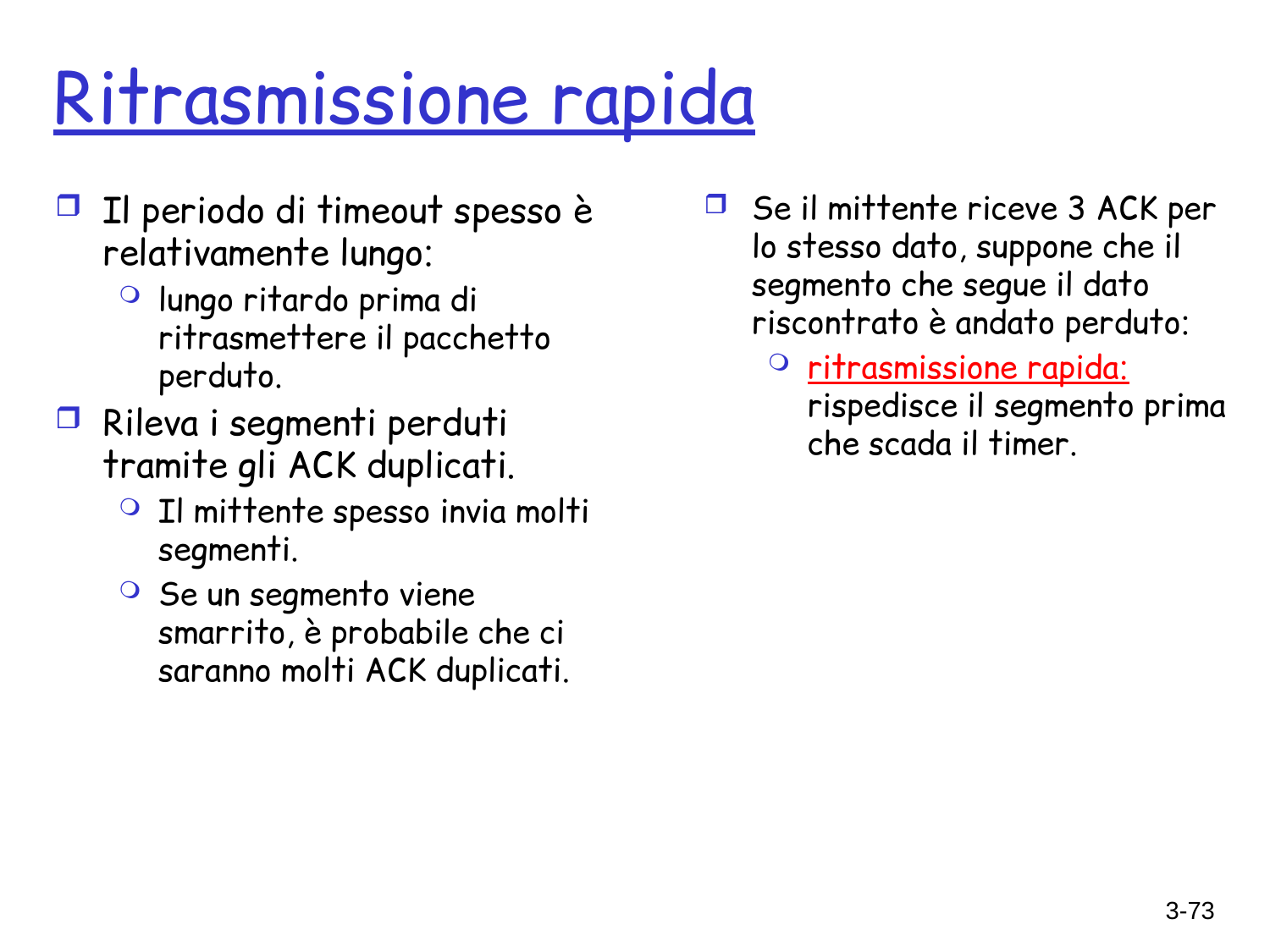

# Ritrasmissione rapida
Il periodo di timeout spesso è relativamente lungo:
lungo ritardo prima di ritrasmettere il pacchetto perduto.
Rileva i segmenti perduti tramite gli ACK duplicati.
Il mittente spesso invia molti segmenti.
Se un segmento viene smarrito, è probabile che ci saranno molti ACK duplicati.
Se il mittente riceve 3 ACK per lo stesso dato, suppone che il segmento che segue il dato riscontrato è andato perduto:
ritrasmissione rapida: rispedisce il segmento prima che scada il timer.
3-73